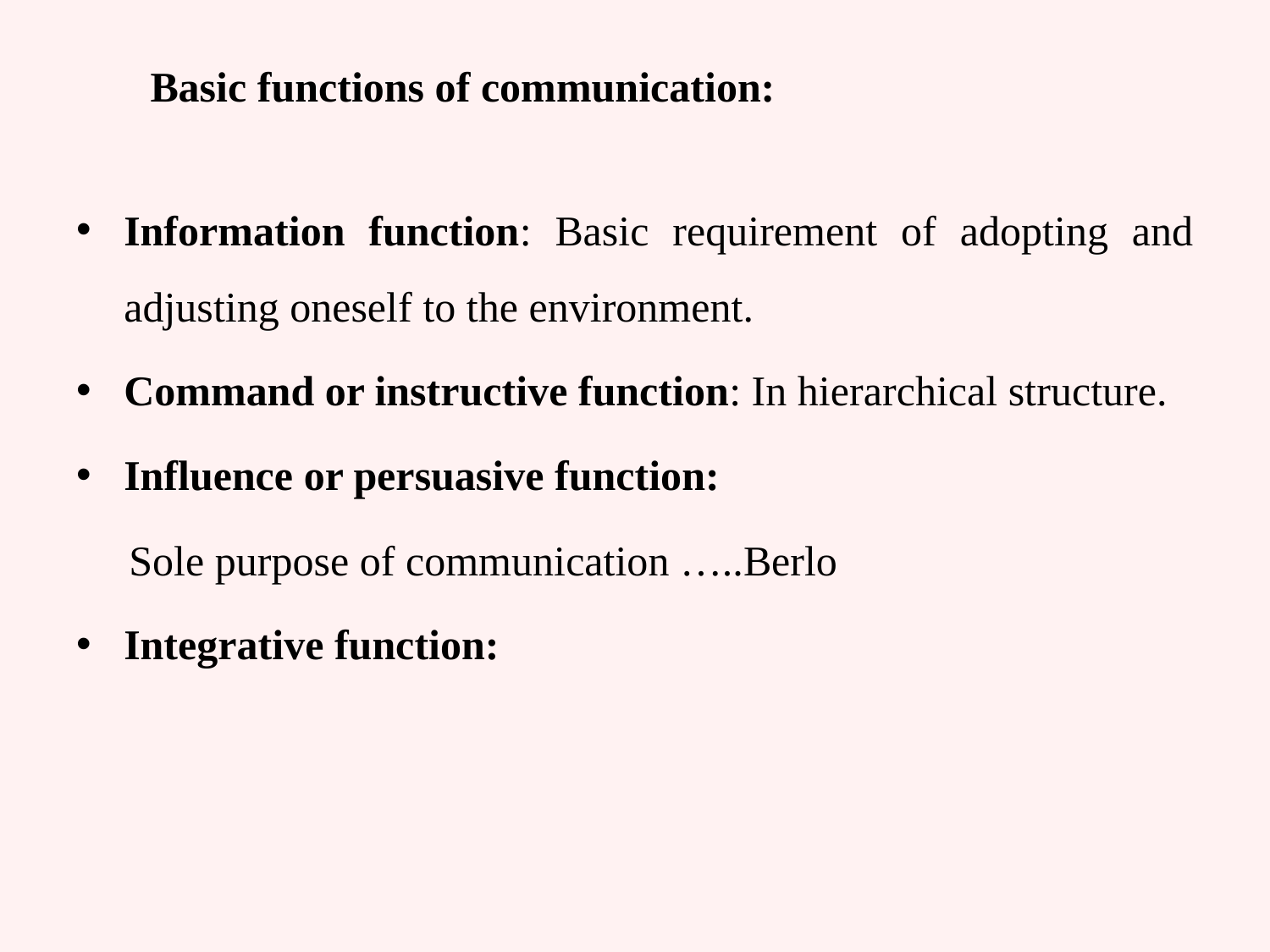

Basic functions of communication:

Information function: Basic requirement of adopting and adjusting oneself to the environment.
Command or instructive function: In hierarchical structure.
Influence or persuasive function:
     Sole purpose of communication …..Berlo
Integrative function: